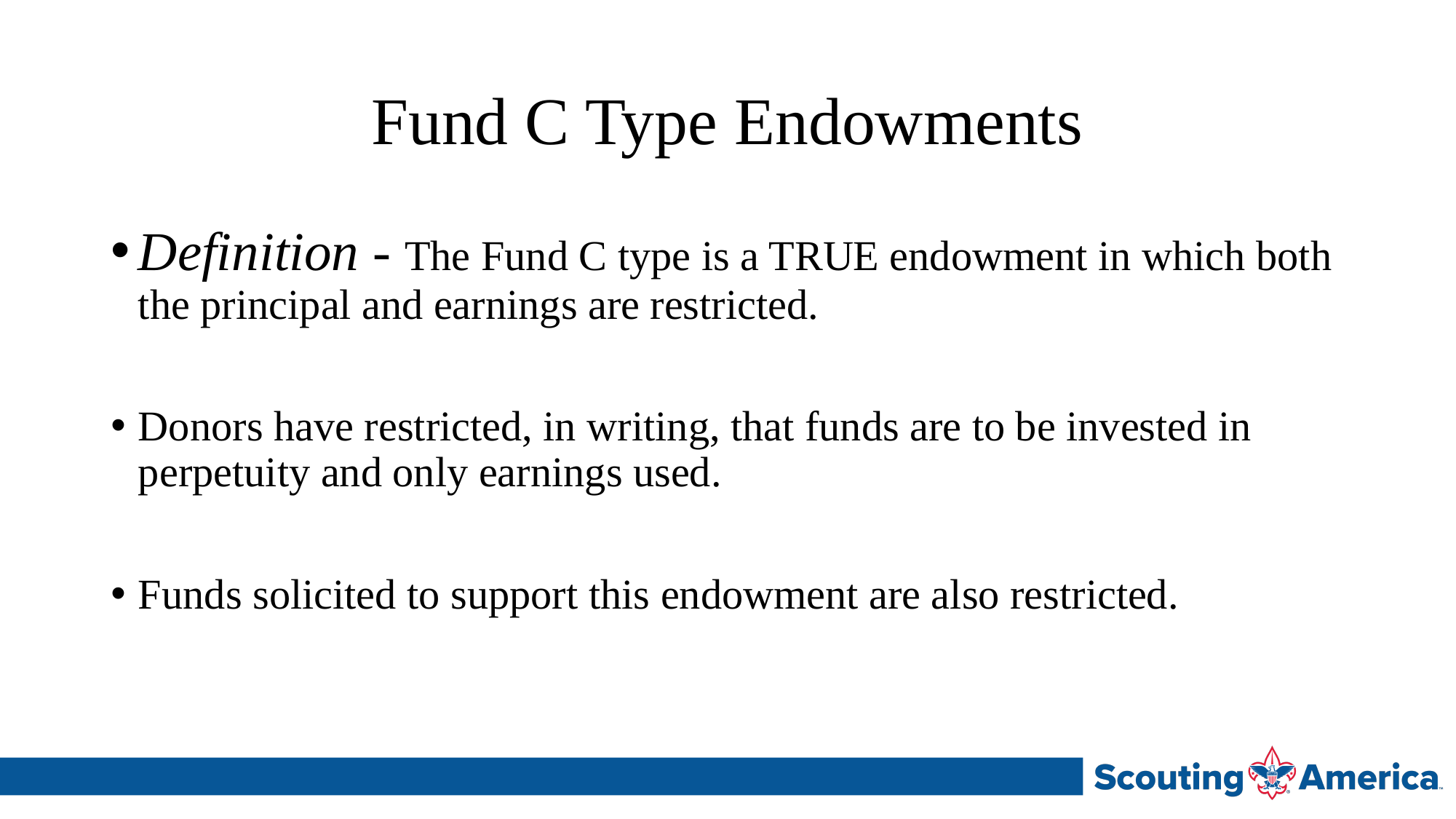

# Fund C Type Endowments
Definition - The Fund C type is a TRUE endowment in which both the principal and earnings are restricted.

Donors have restricted, in writing, that funds are to be invested in perpetuity and only earnings used.

Funds solicited to support this endowment are also restricted.